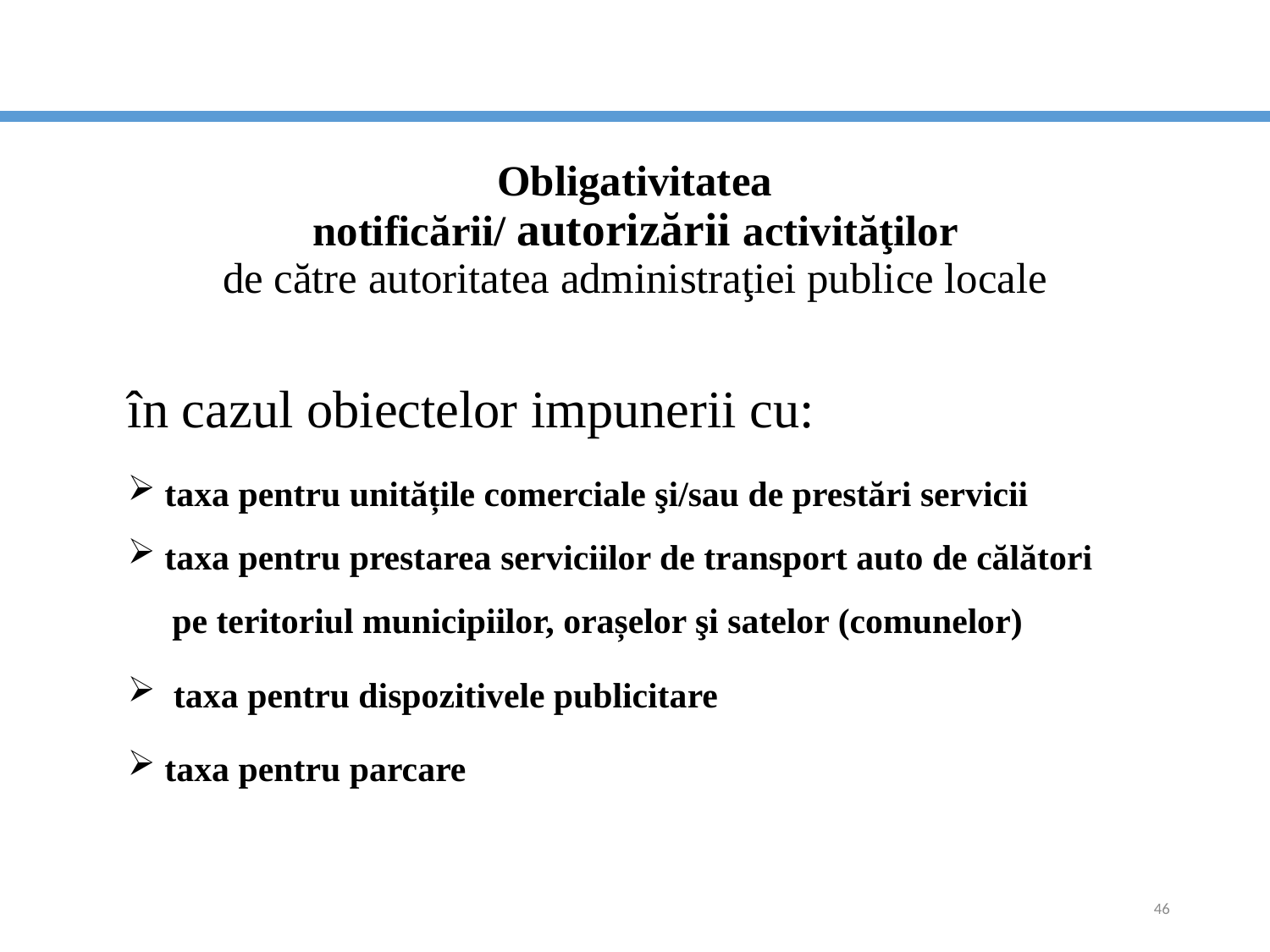

# Obligativitatea notificării/ autorizării activităţilor de către autoritatea administraţiei publice locale
în cazul obiectelor impunerii cu:
 taxa pentru unitățile comerciale şi/sau de prestări servicii
 taxa pentru prestarea serviciilor de transport auto de călători
     pe teritoriul municipiilor, orașelor şi satelor (comunelor)
  taxa pentru dispozitivele publicitare
 taxa pentru parcare

46